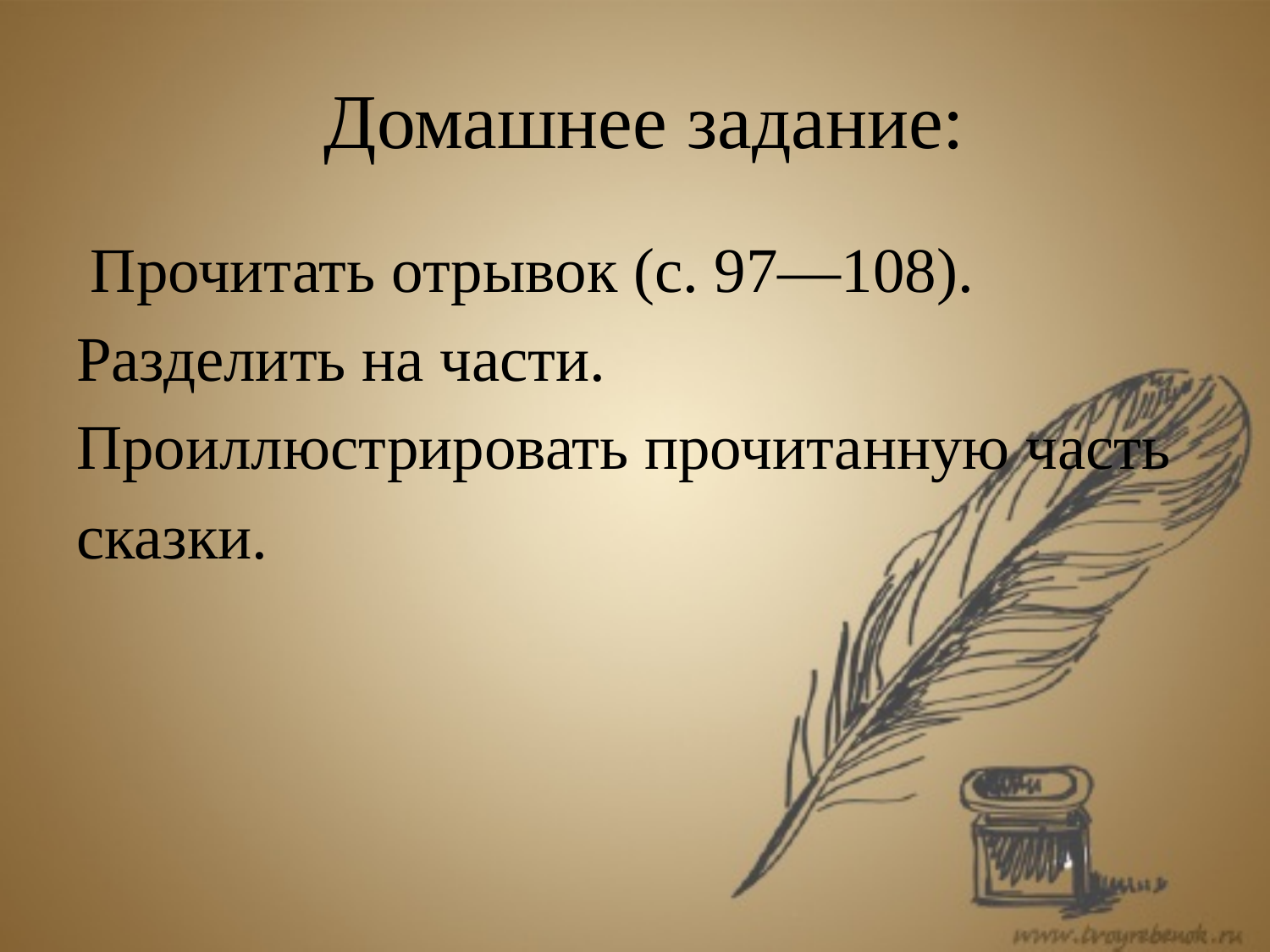

# Домашнее задание:
 Прочитать отрывок (с. 97—108).
Разделить на части.
Проиллюстрировать прочитанную часть
сказки.